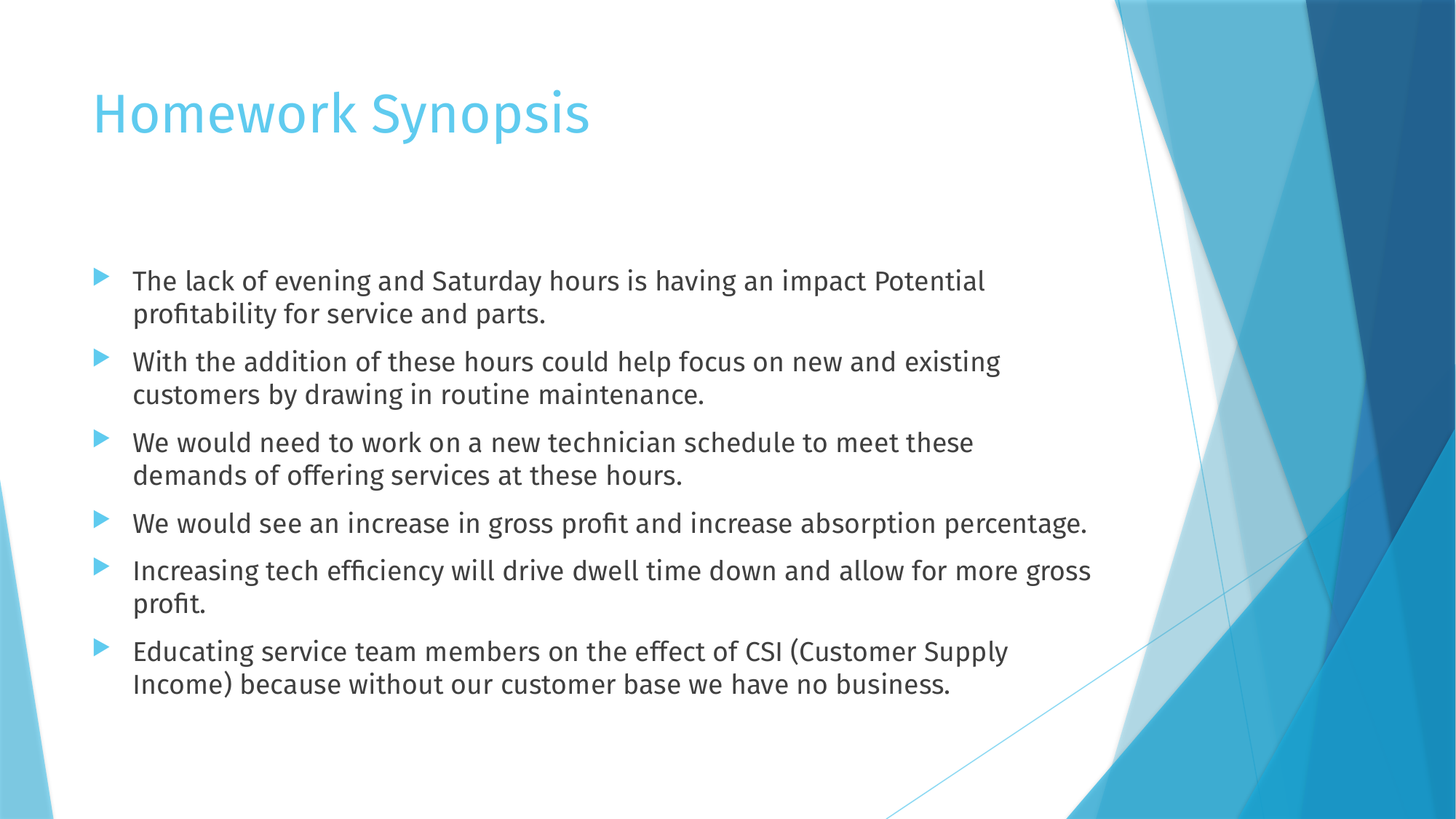

# Homework Synopsis
The lack of evening and Saturday hours is having an impact Potential profitability for service and parts.
With the addition of these hours could help focus on new and existing customers by drawing in routine maintenance.
We would need to work on a new technician schedule to meet these demands of offering services at these hours.
We would see an increase in gross profit and increase absorption percentage.
Increasing tech efficiency will drive dwell time down and allow for more gross profit.
Educating service team members on the effect of CSI (Customer Supply Income) because without our customer base we have no business.